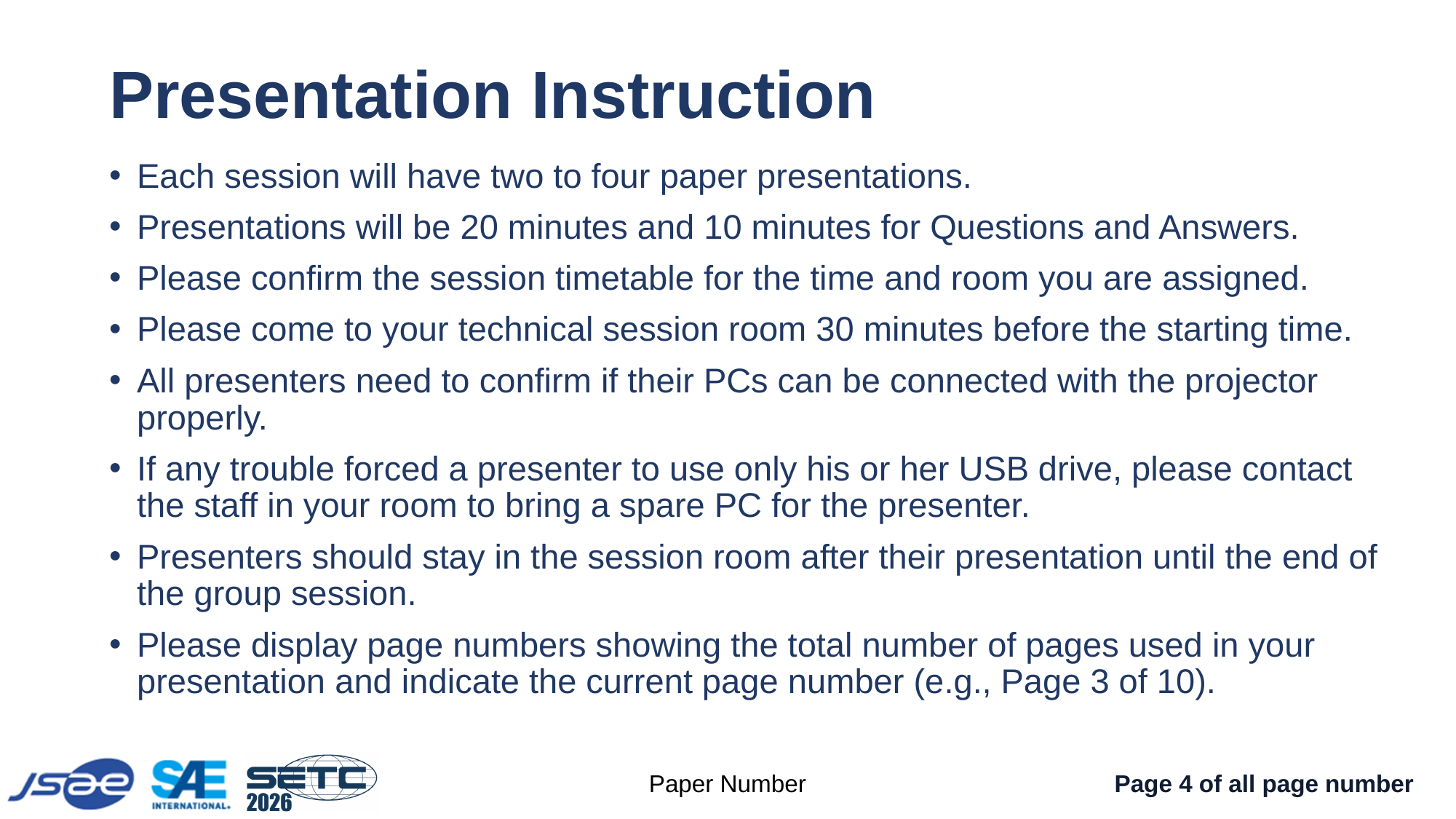

# Presentation Instruction
Each session will have two to four paper presentations.
Presentations will be 20 minutes and 10 minutes for Questions and Answers.
Please confirm the session timetable for the time and room you are assigned.
Please come to your technical session room 30 minutes before the starting time.
All presenters need to confirm if their PCs can be connected with the projector properly.
If any trouble forced a presenter to use only his or her USB drive, please contact the staff in your room to bring a spare PC for the presenter.
Presenters should stay in the session room after their presentation until the end of the group session.
Please display page numbers showing the total number of pages used in your presentation and indicate the current page number (e.g., Page 3 of 10).
Page 4 of all page number